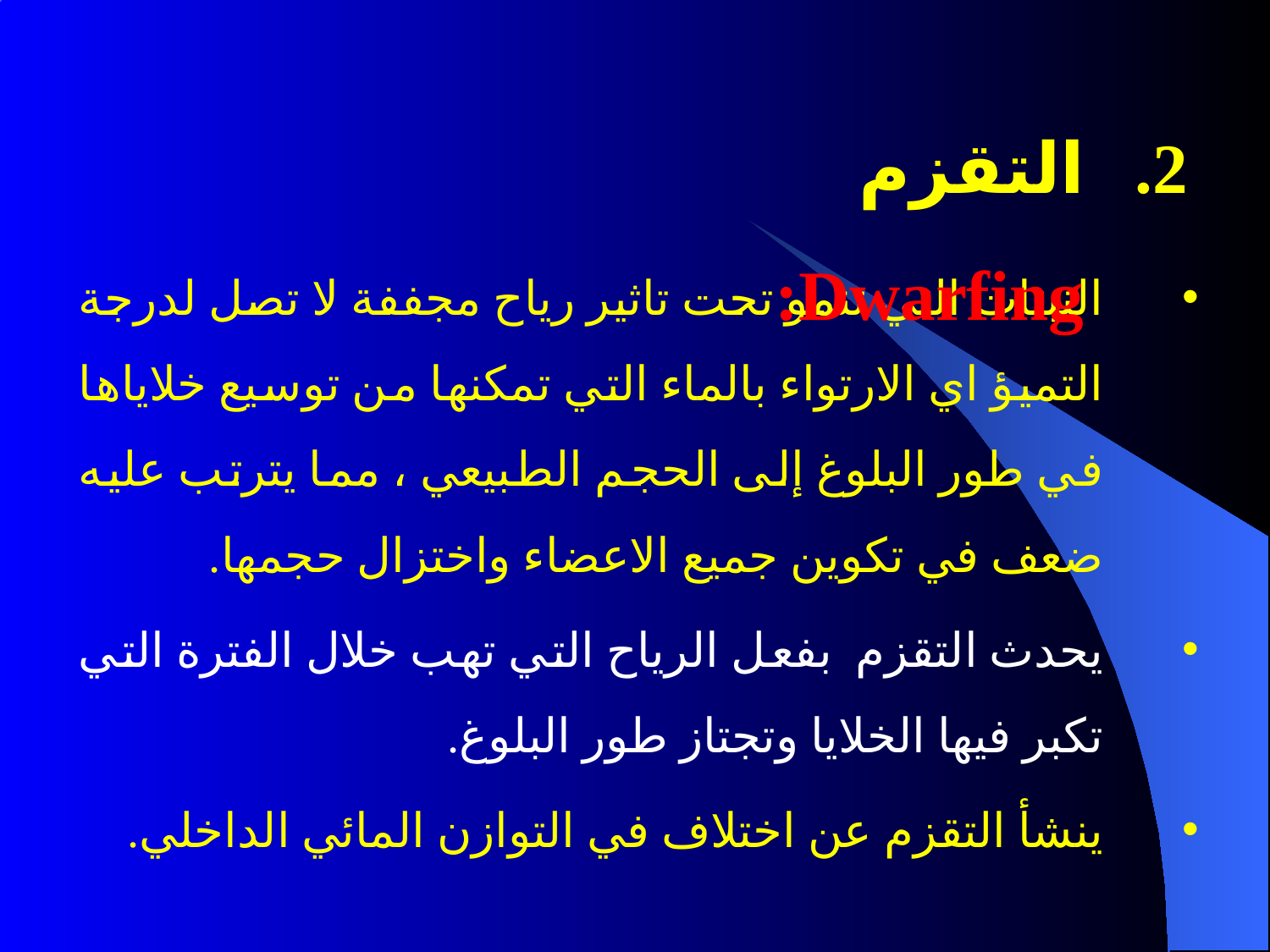

التقزم Dwarfing:
النبتات التي تنمو تحت تاثير رياح مجففة لا تصل لدرجة التميؤ اي الارتواء بالماء التي تمكنها من توسيع خلاياها في طور البلوغ إلى الحجم الطبيعي ، مما يترتب عليه ضعف في تكوين جميع الاعضاء واختزال حجمها.
يحدث التقزم  بفعل الرياح التي تهب خلال الفترة التي تكبر فيها الخلايا وتجتاز طور البلوغ.
ينشأ التقزم عن اختلاف في التوازن المائي الداخلي.